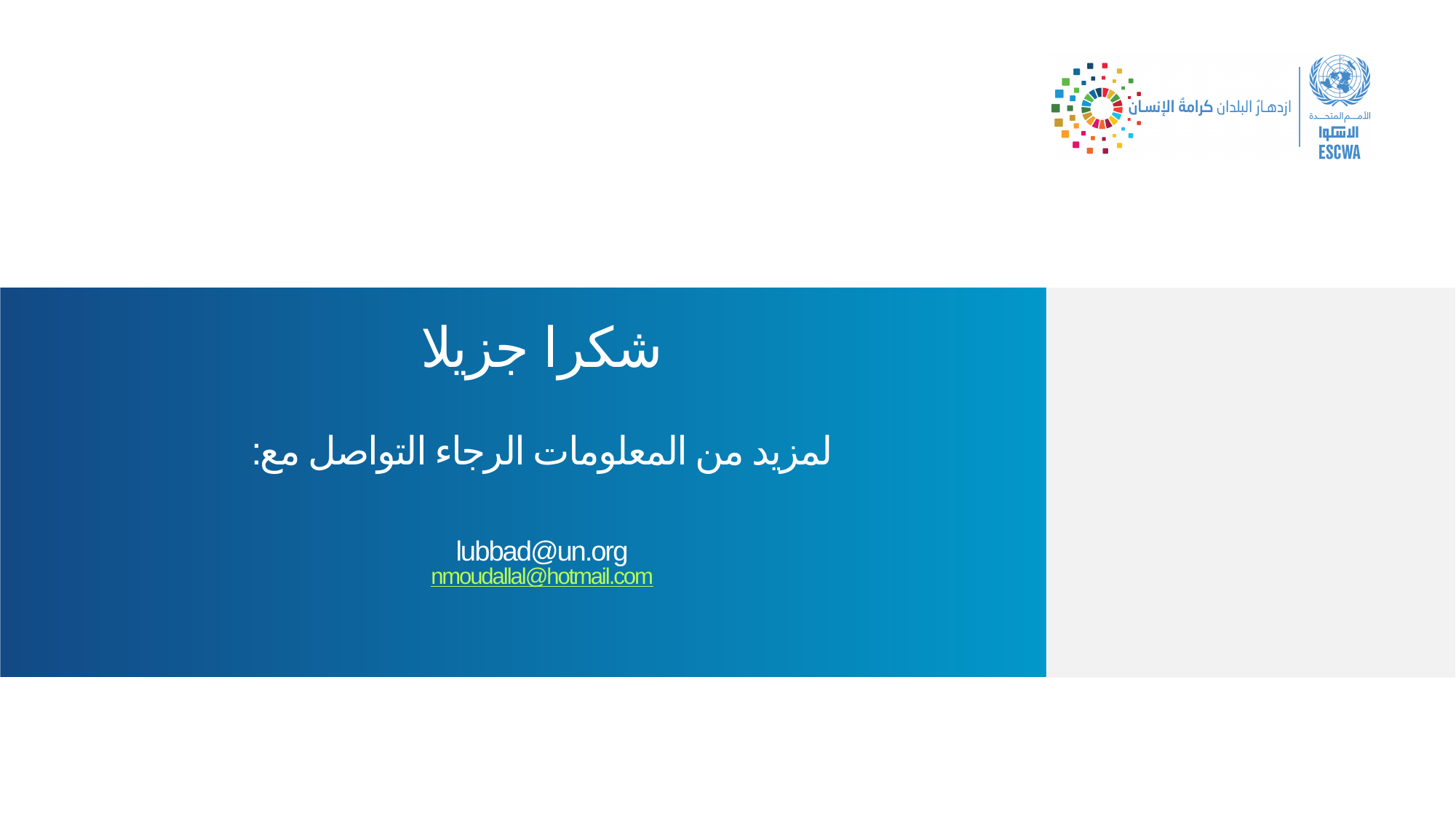

# شكرا جزيلا لمزيد من المعلومات الرجاء التواصل مع: lubbad@un.org nmoudallal@hotmail.com